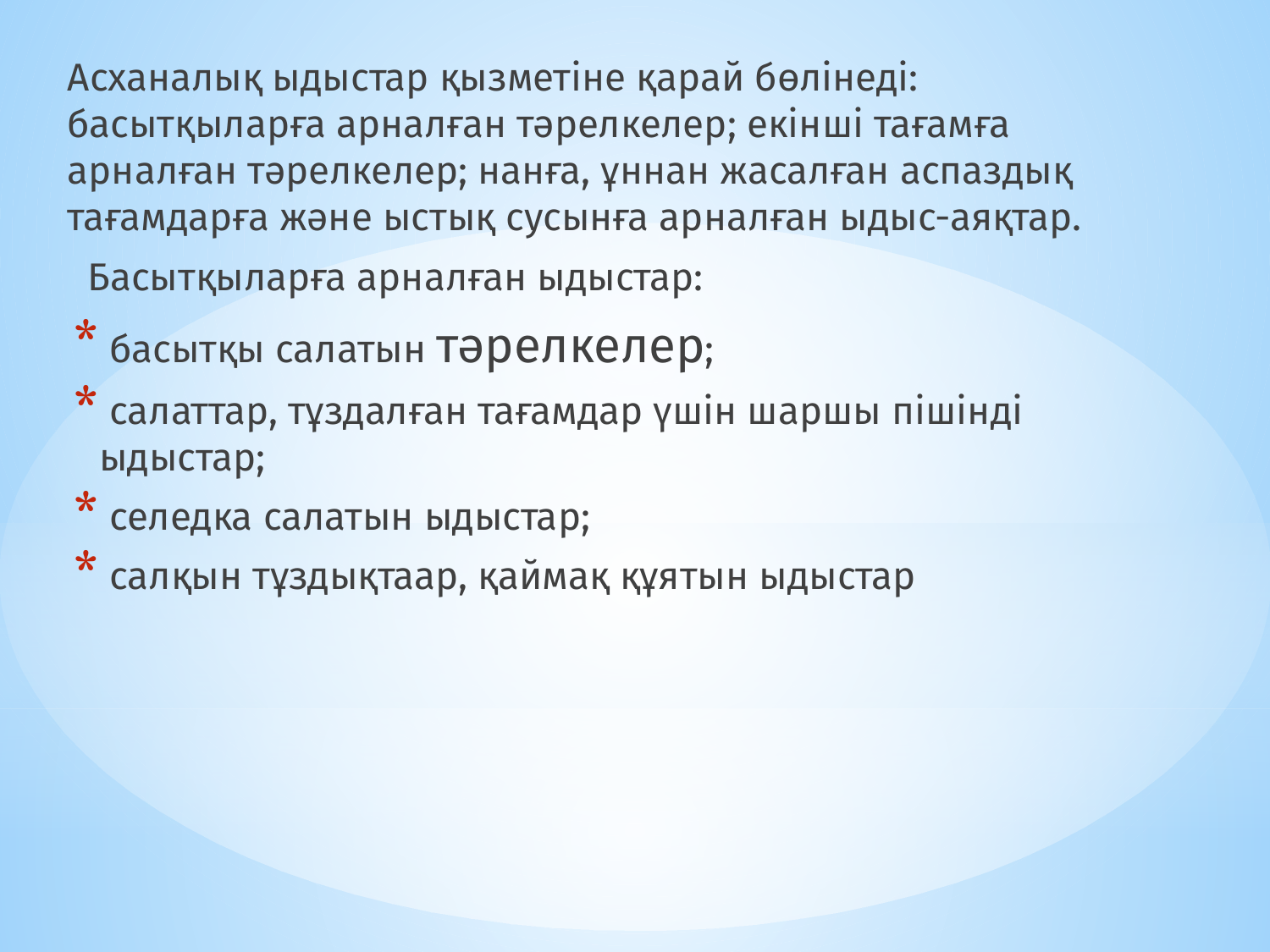

Асханалық ыдыстар қызметіне қарай бөлінеді: басытқыларға арналған тәрелкелер; екінші тағамға арналған тәрелкелер; нанға, ұннан жасалған аспаздық  тағамдарға және ыстық сусынға арналған ыдыс-аяқтар.
  Басытқыларға арналған ыдыстар:
 басытқы салатын тәрелкелер;
 салаттар, тұздалған тағамдар үшін шаршы пішінді ыдыстар;
 селедка салатын ыдыстар;
 салқын тұздықтаар, қаймақ құятын ыдыстар